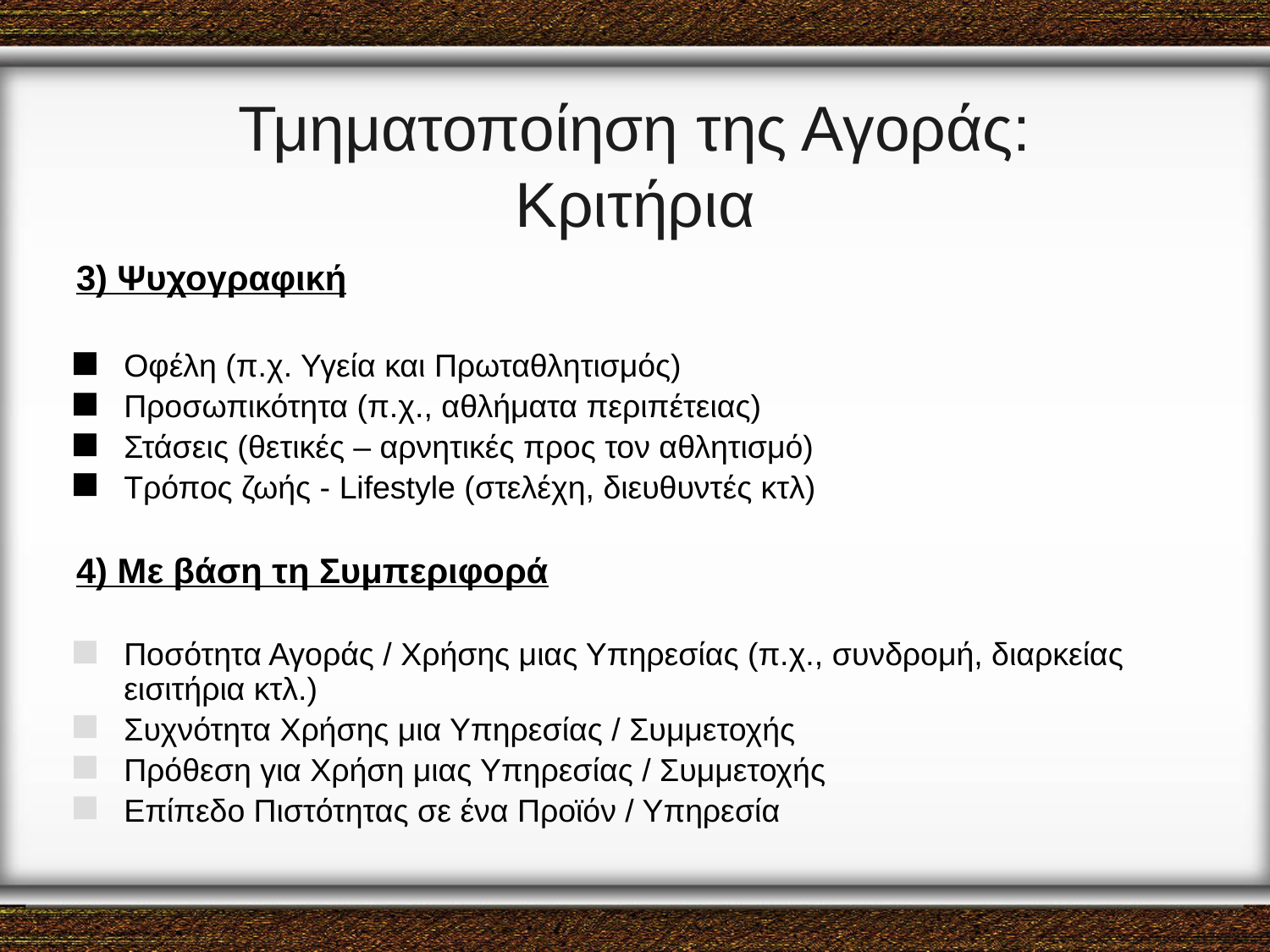

# Τμηματοποίηση της Αγοράς: Κριτήρια
3) Ψυχογραφική

Οφέλη (π.χ. Υγεία και Πρωταθλητισμός)
Προσωπικότητα (π.χ., αθλήματα περιπέτειας)
Στάσεις (θετικές – αρνητικές προς τον αθλητισμό)
Τρόπος ζωής - Lifestyle (στελέχη, διευθυντές κτλ)

4) Με βάση τη Συμπεριφορά

Ποσότητα Αγοράς / Χρήσης μιας Υπηρεσίας (π.χ., συνδρομή, διαρκείας εισιτήρια κτλ.)
Συχνότητα Χρήσης μια Υπηρεσίας / Συμμετοχής
Πρόθεση για Χρήση μιας Υπηρεσίας / Συμμετοχής
Επίπεδο Πιστότητας σε ένα Προϊόν / Υπηρεσία